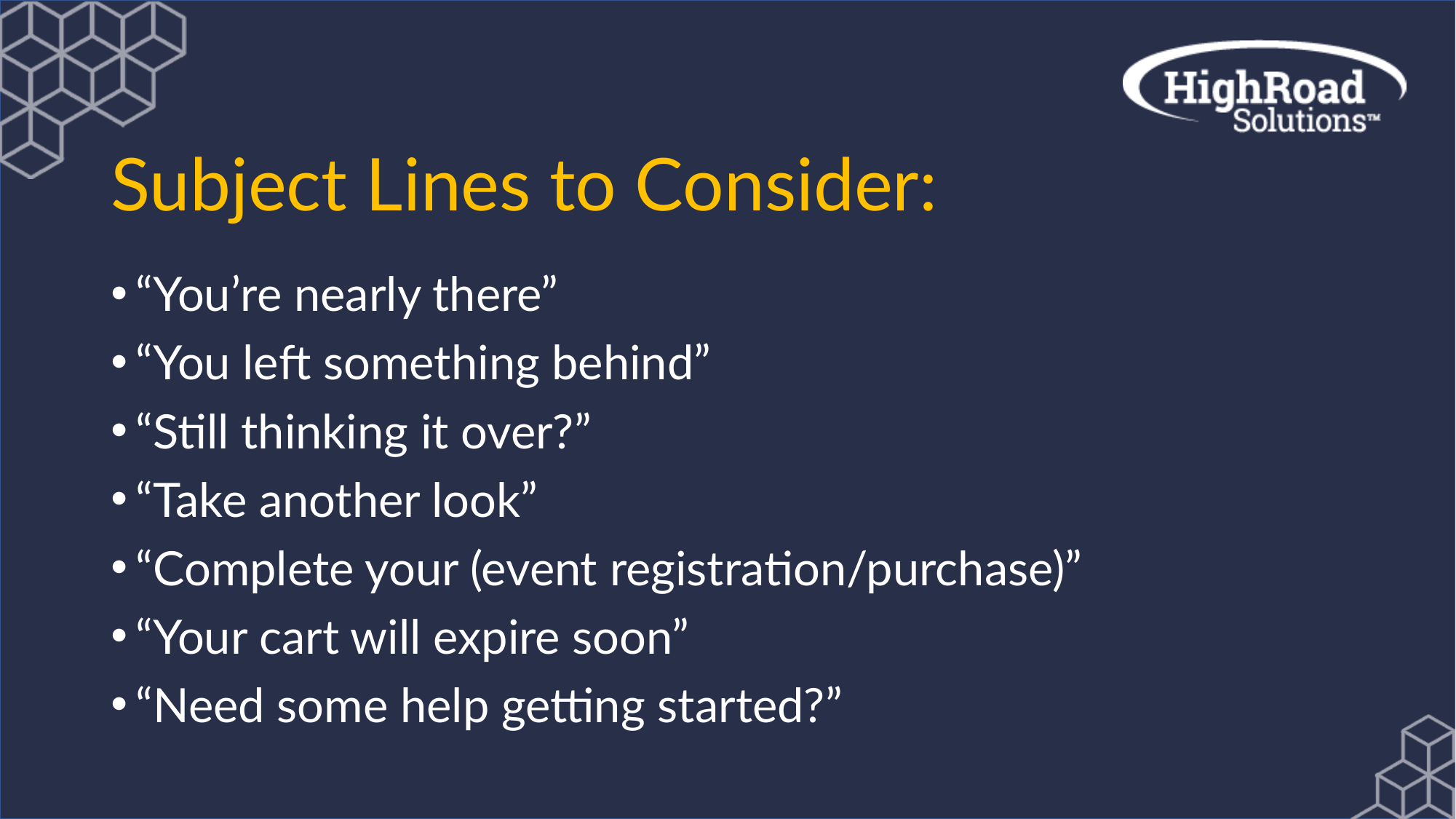

# Subject Lines to Consider:
“You’re nearly there”
“You left something behind”
“Still thinking it over?”
“Take another look”
“Complete your (event registration/purchase)”
“Your cart will expire soon”
“Need some help getting started?”